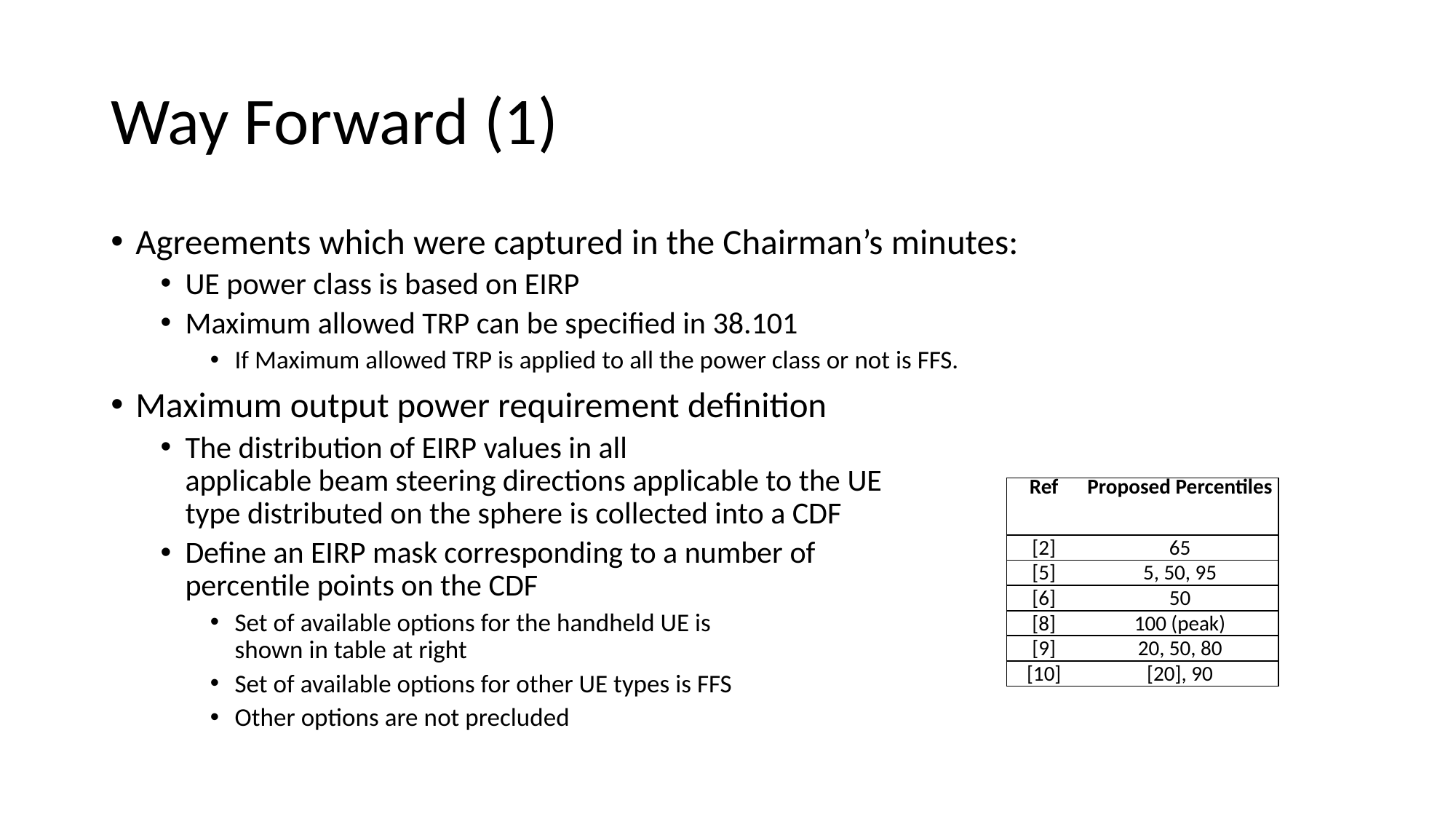

# Way Forward (1)
Agreements which were captured in the Chairman’s minutes:
UE power class is based on EIRP
Maximum allowed TRP can be specified in 38.101
If Maximum allowed TRP is applied to all the power class or not is FFS.
Maximum output power requirement definition
The distribution of EIRP values in all
applicable beam steering directions applicable to the UE
type distributed on the sphere is collected into a CDF
Define an EIRP mask corresponding to a number of
percentile points on the CDF
Set of available options for the handheld UE is
shown in table at right
Set of available options for other UE types is FFS
Other options are not precluded
| Ref | Proposed Percentiles |
| --- | --- |
| [2] | 65 |
| [5] | 5, 50, 95 |
| [6] | 50 |
| [8] | 100 (peak) |
| [9] | 20, 50, 80 |
| [10] | [20], 90 |